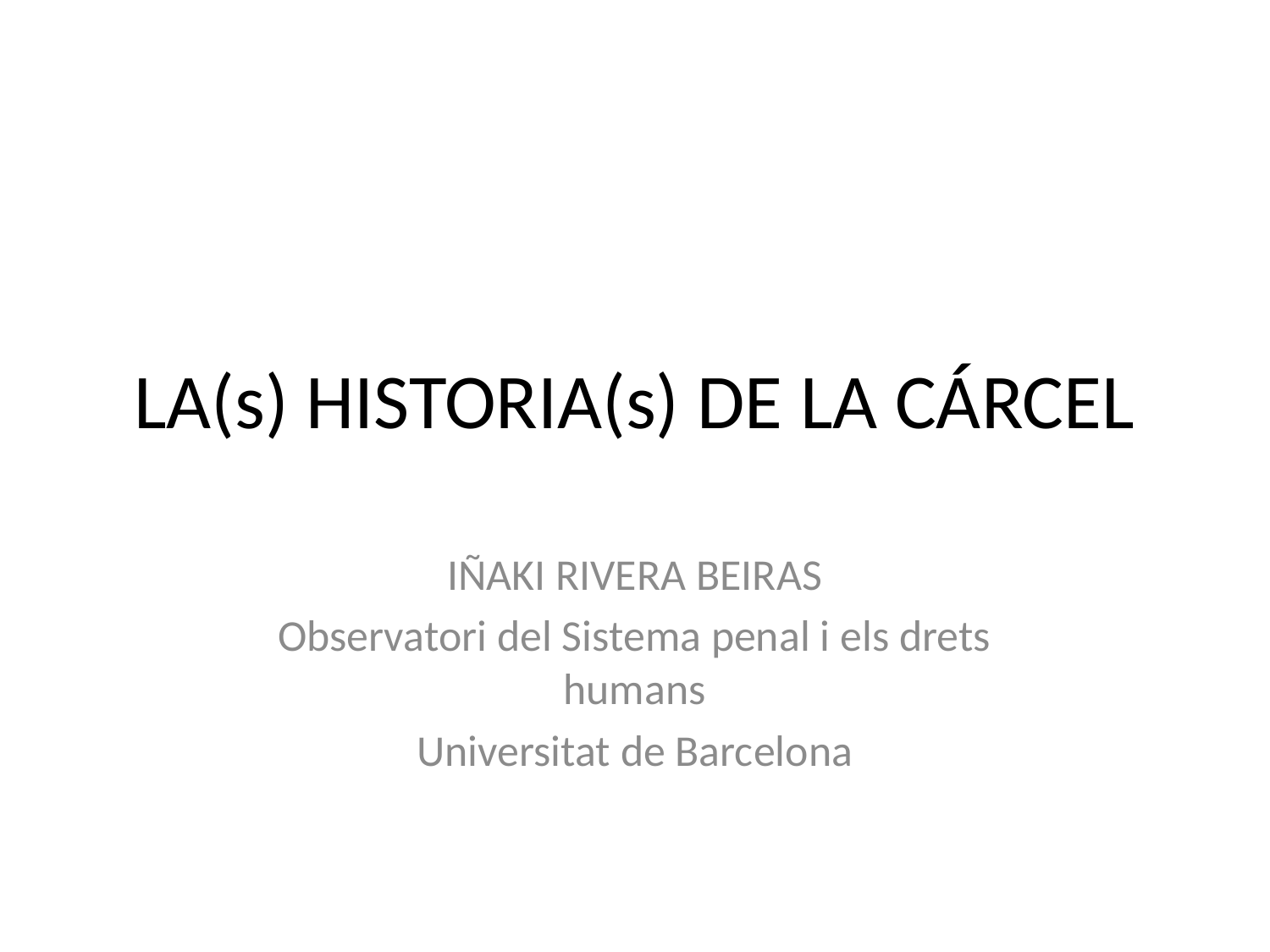

# LA(s) HISTORIA(s) DE LA CÁRCEL
IÑAKI RIVERA BEIRAS
Observatori del Sistema penal i els drets humans
Universitat de Barcelona